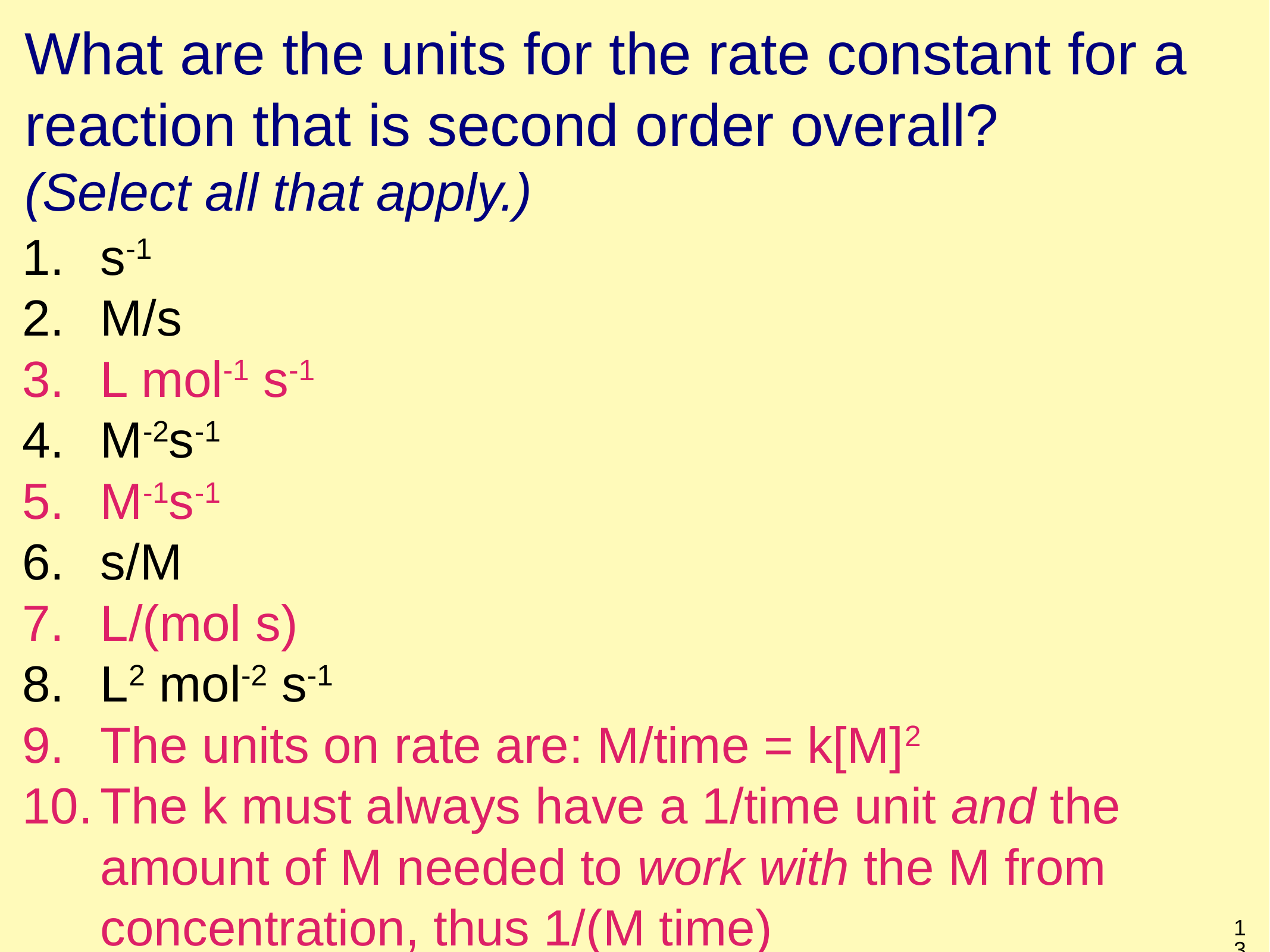

# What are the units for the rate constant for a reaction that is second order overall? (Select all that apply.)
s-1
M/s
L mol-1 s-1
M-2s-1
M-1s-1
s/M
L/(mol s)
L2 mol-2 s-1
The units on rate are: M/time = k[M]2
The k must always have a 1/time unit and the amount of M needed to work with the M from concentration, thus 1/(M time)
13